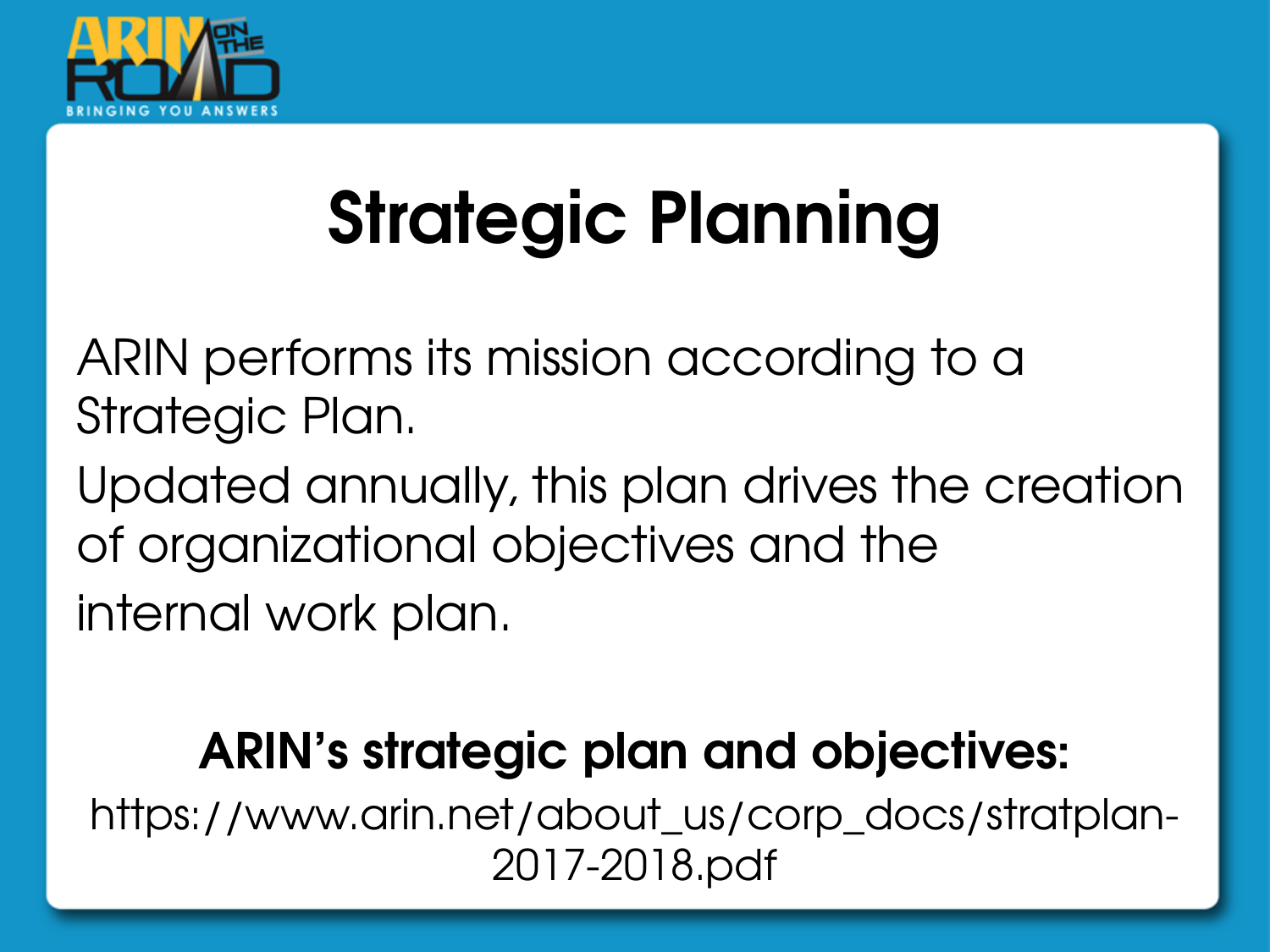

# Strategic Planning
ARIN performs its mission according to a Strategic Plan.
Updated annually, this plan drives the creation of organizational objectives and the
internal work plan.

ARIN’s strategic plan and objectives:
https://www.arin.net/about_us/corp_docs/stratplan-2017-2018.pdf